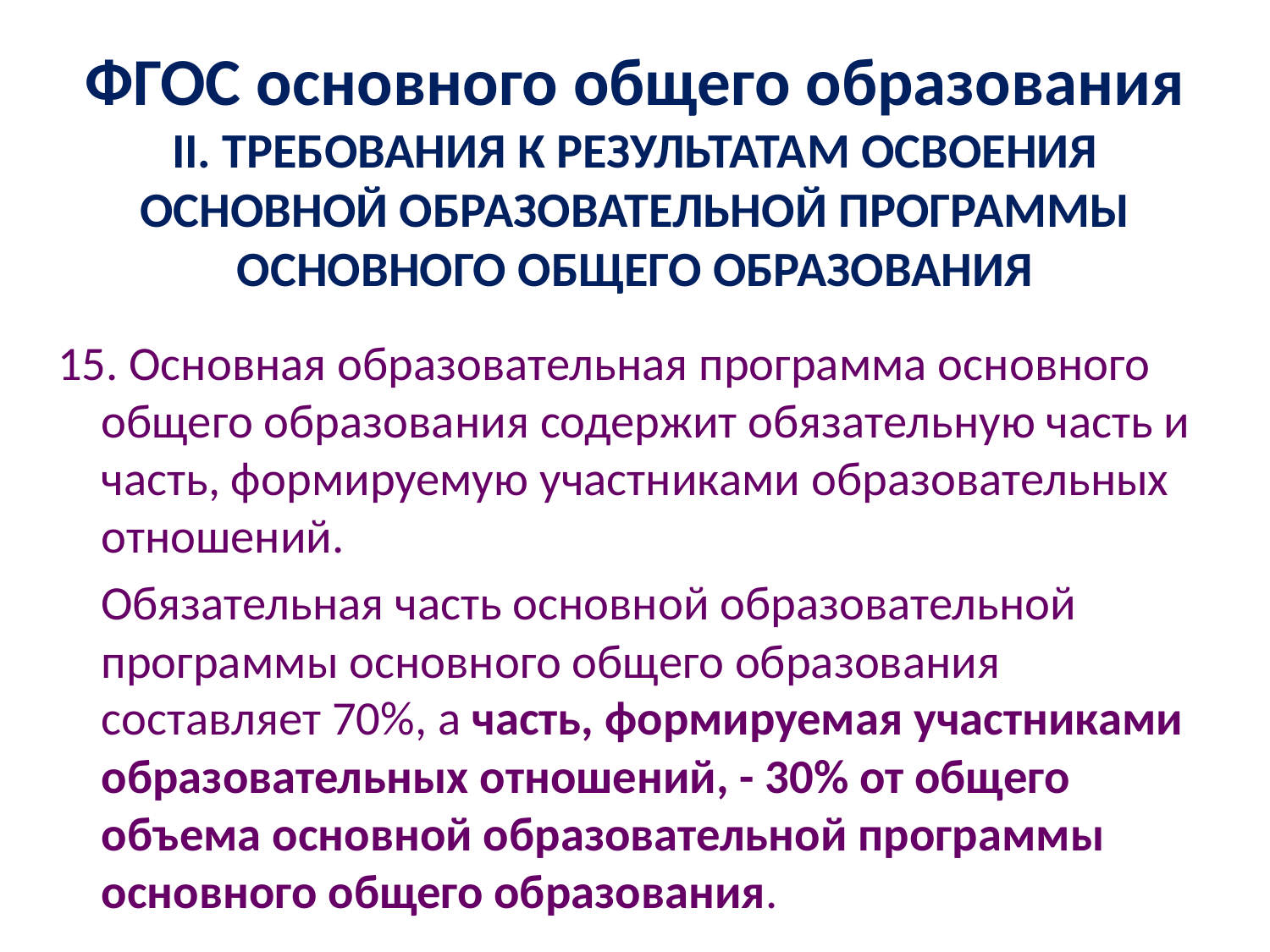

# ФГОС основного общего образования II. ТРЕБОВАНИЯ К РЕЗУЛЬТАТАМ ОСВОЕНИЯ ОСНОВНОЙ ОБРАЗОВАТЕЛЬНОЙ ПРОГРАММЫ ОСНОВНОГО ОБЩЕГО ОБРАЗОВАНИЯ
15. Основная образовательная программа основного общего образования содержит обязательную часть и часть, формируемую участниками образовательных отношений.
    Обязательная часть основной образовательной программы основного общего образования составляет 70%, а часть, формируемая участниками образовательных отношений, - 30% от общего объема основной образовательной программы основного общего образования.